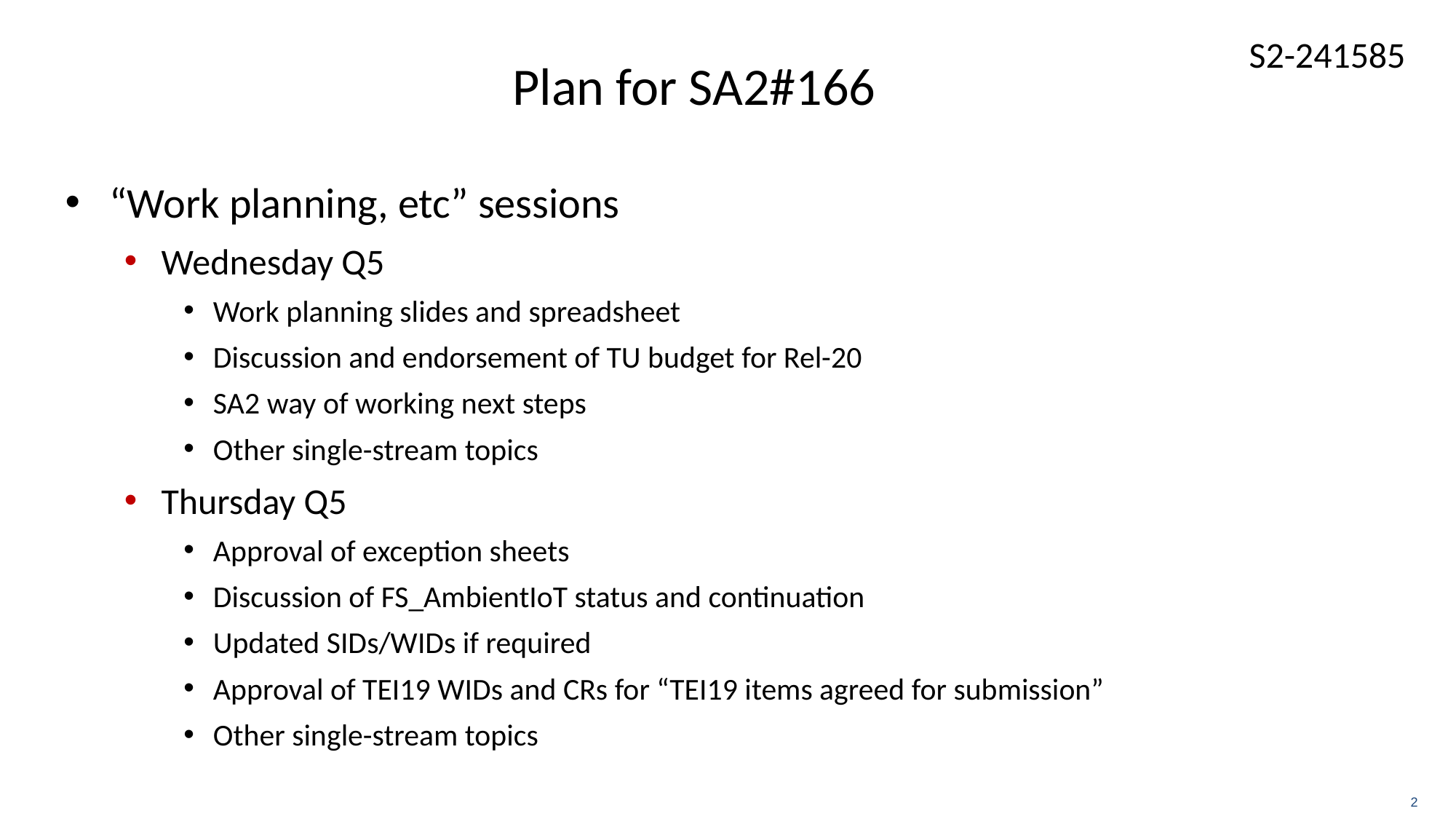

# Plan for SA2#166
“Work planning, etc” sessions
Wednesday Q5
Work planning slides and spreadsheet
Discussion and endorsement of TU budget for Rel-20
SA2 way of working next steps
Other single-stream topics
Thursday Q5
Approval of exception sheets
Discussion of FS_AmbientIoT status and continuation
Updated SIDs/WIDs if required
Approval of TEI19 WIDs and CRs for “TEI19 items agreed for submission”
Other single-stream topics